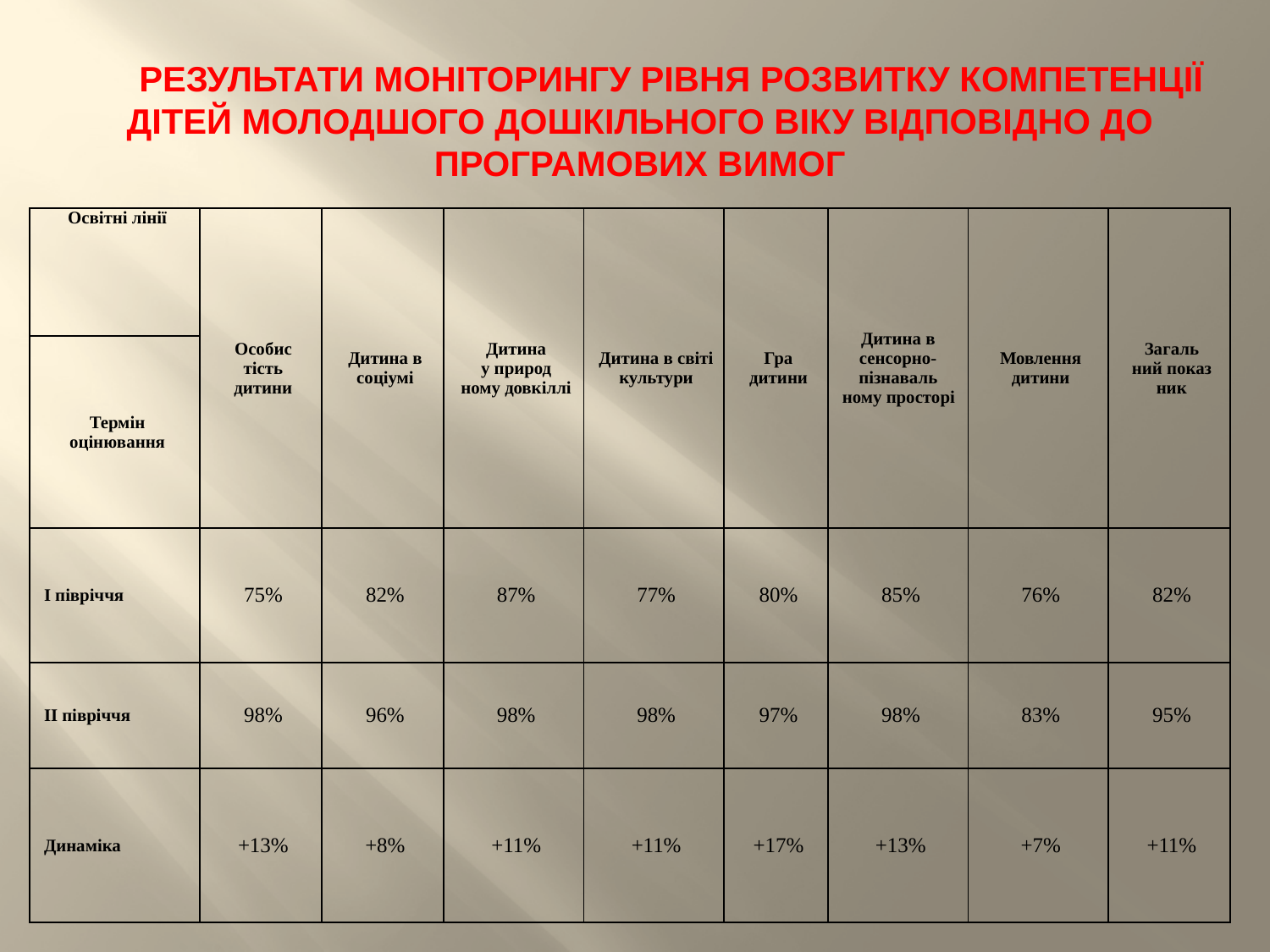

Результати моніторингу рівня розвитку компетенції дітей молодшого дошкільного віку відповідно до програмових вимог
| Освітні лінії | Особис тість дитини | Дитина в соціумі | Дитина у природ ному довкіллі | Дитина в світі культури | Гра дитини | Дитина в сенсорно-пізнаваль ному просторі | Мовлення дитини | Загаль ний показ ник |
| --- | --- | --- | --- | --- | --- | --- | --- | --- |
| Термін оцінювання |  |  |  |  |  |  |  |  |
| І півріччя | 75% | 82% | 87% | 77% | 80% | 85% | 76% | 82% |
| ІІ півріччя | 98% | 96% | 98% | 98% | 97% | 98% | 83% | 95% |
| Динаміка | +13% | +8% | +11% | +11% | +17% | +13% | +7% | +11% |